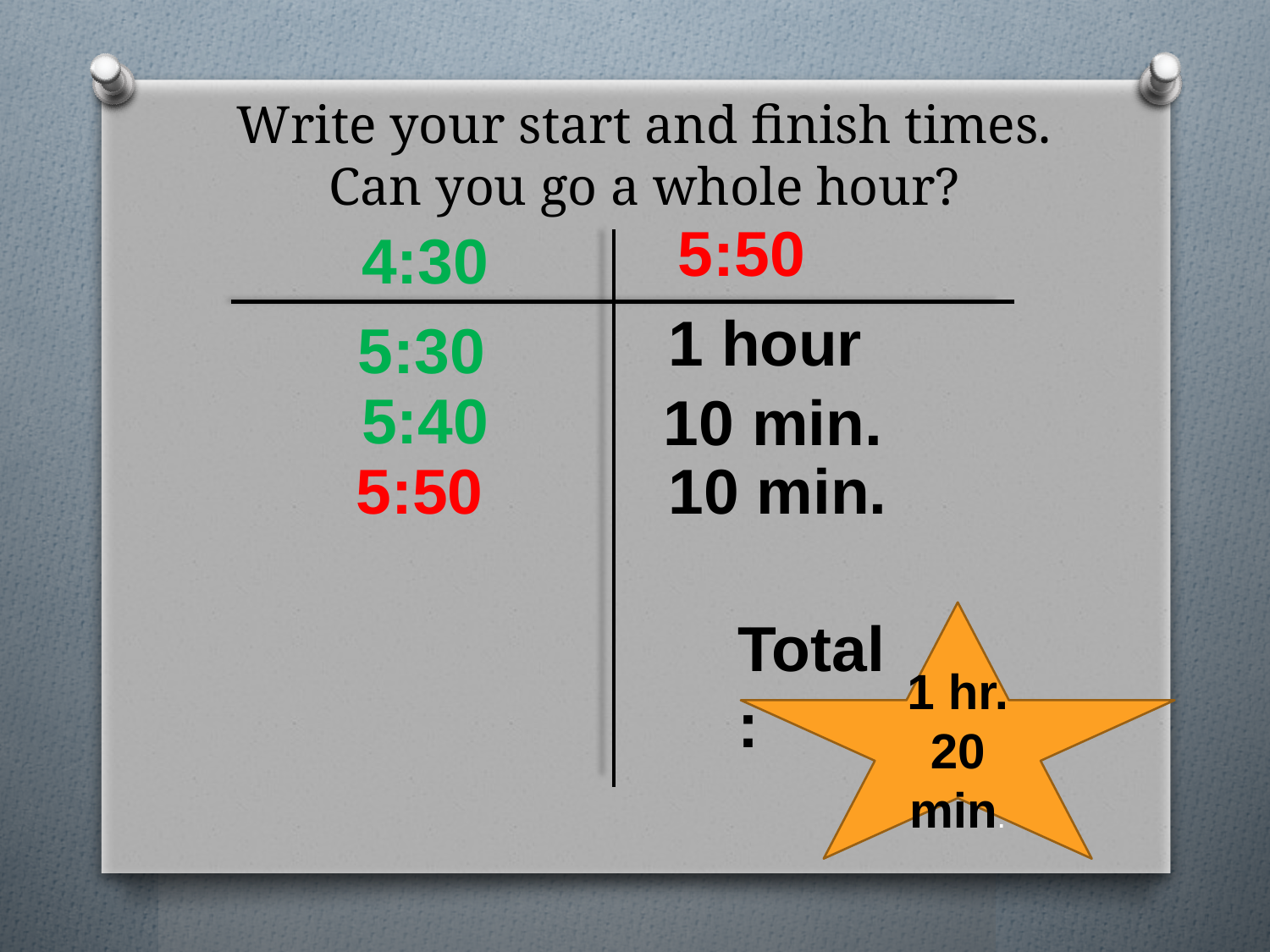

# Write your start and finish times. Can you go a whole hour?
5:50
4:30
1 hour
5:30
5:40
10 min.
5:50
10 min.
Total:
1 hr. 20 min.